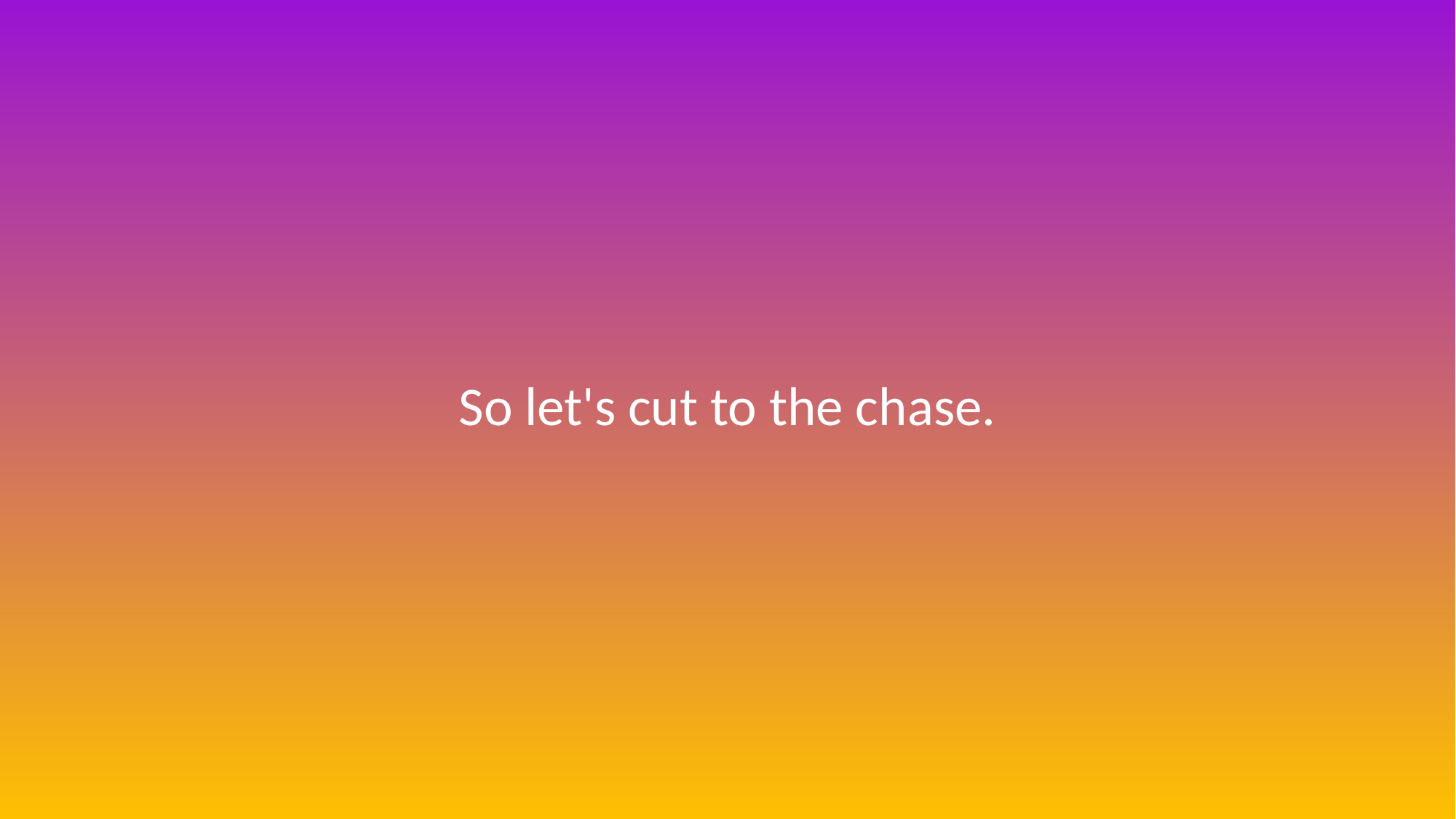

# So let's cut to the chase.